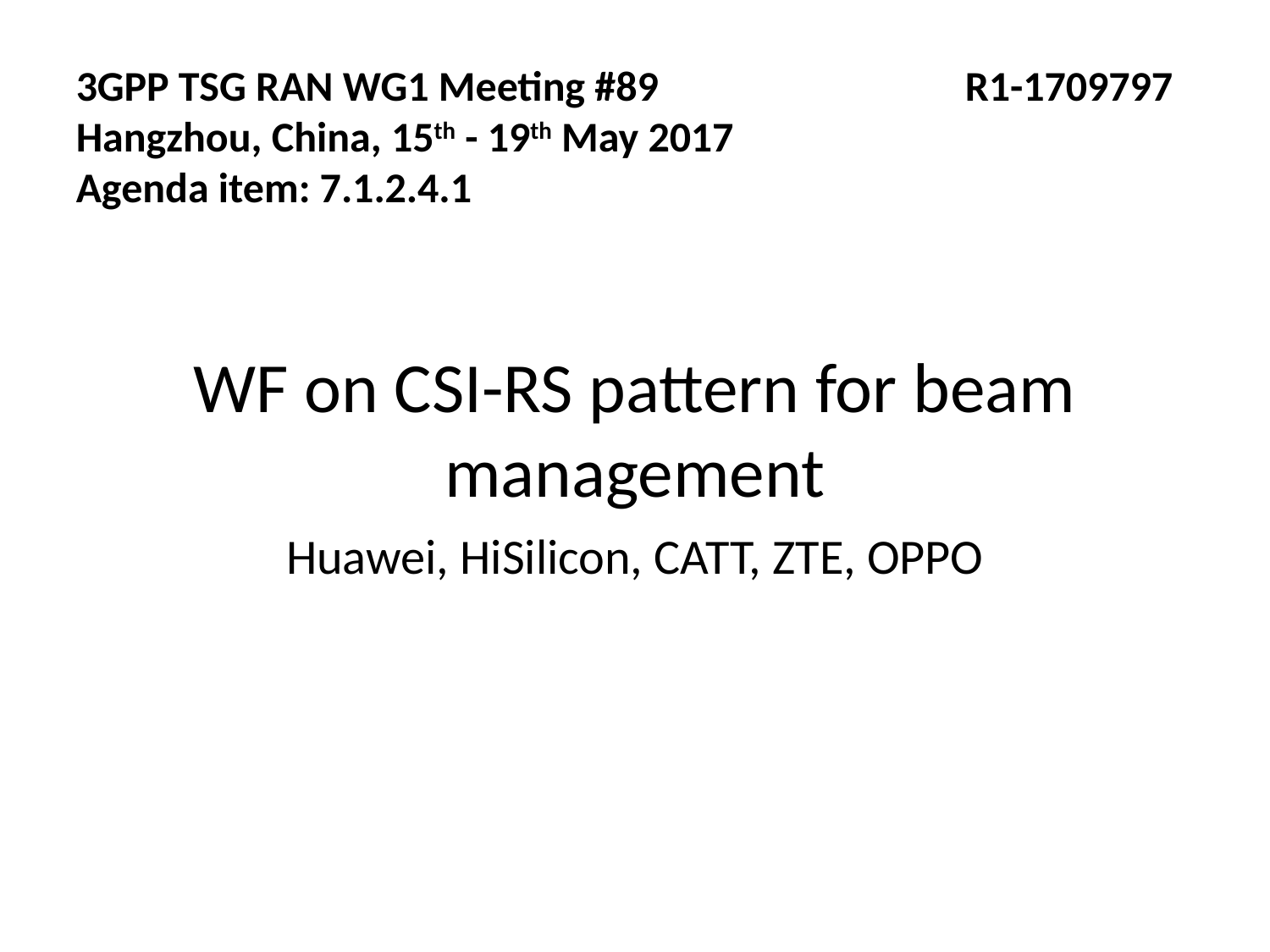

3GPP TSG RAN WG1 Meeting #89			R1-1709797 Hangzhou, China, 15th - 19th May 2017
Agenda item: 7.1.2.4.1
WF on CSI-RS pattern for beam management
Huawei, HiSilicon, CATT, ZTE, OPPO